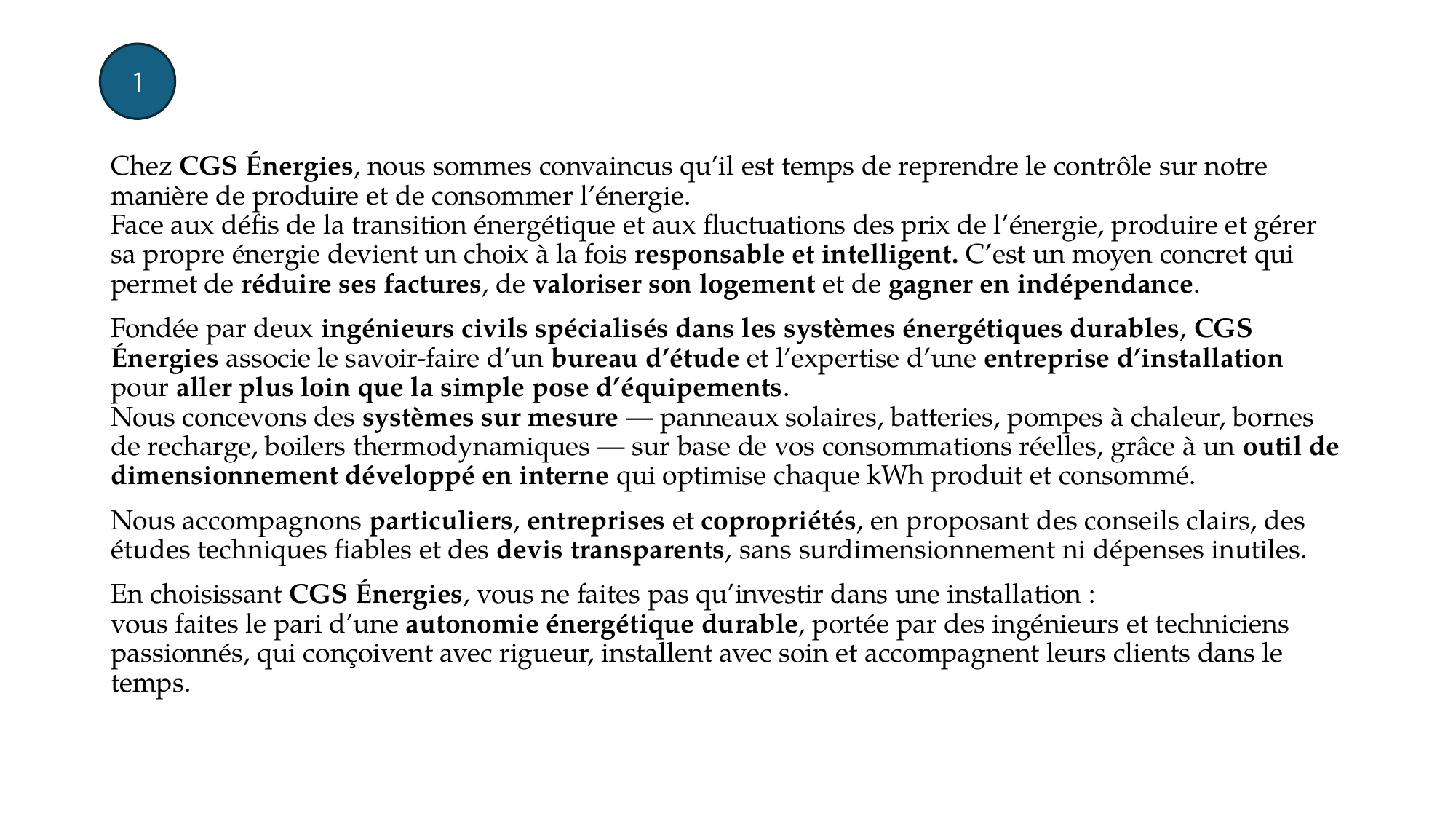

1
Chez CGS Énergies, nous sommes convaincus qu’il est temps de reprendre le contrôle sur notre manière de produire et de consommer l’énergie.
Face aux défis de la transition énergétique et aux fluctuations des prix de l’énergie, produire et gérer sa propre énergie devient un choix à la fois responsable et intelligent. C’est un moyen concret qui permet de réduire ses factures, de valoriser son logement et de gagner en indépendance.
Fondée par deux ingénieurs civils spécialisés dans les systèmes énergétiques durables, CGS Énergies associe le savoir-faire d’un bureau d’étude et l’expertise d’une entreprise d’installation pour aller plus loin que la simple pose d’équipements.
Nous concevons des systèmes sur mesure — panneaux solaires, batteries, pompes à chaleur, bornes de recharge, boilers thermodynamiques — sur base de vos consommations réelles, grâce à un outil de dimensionnement développé en interne qui optimise chaque kWh produit et consommé.
Nous accompagnons particuliers, entreprises et copropriétés, en proposant des conseils clairs, des études techniques fiables et des devis transparents, sans surdimensionnement ni dépenses inutiles.
En choisissant CGS Énergies, vous ne faites pas qu’investir dans une installation :
vous faites le pari d’une autonomie énergétique durable, portée par des ingénieurs et techniciens passionnés, qui conçoivent avec rigueur, installent avec soin et accompagnent leurs clients dans le temps.